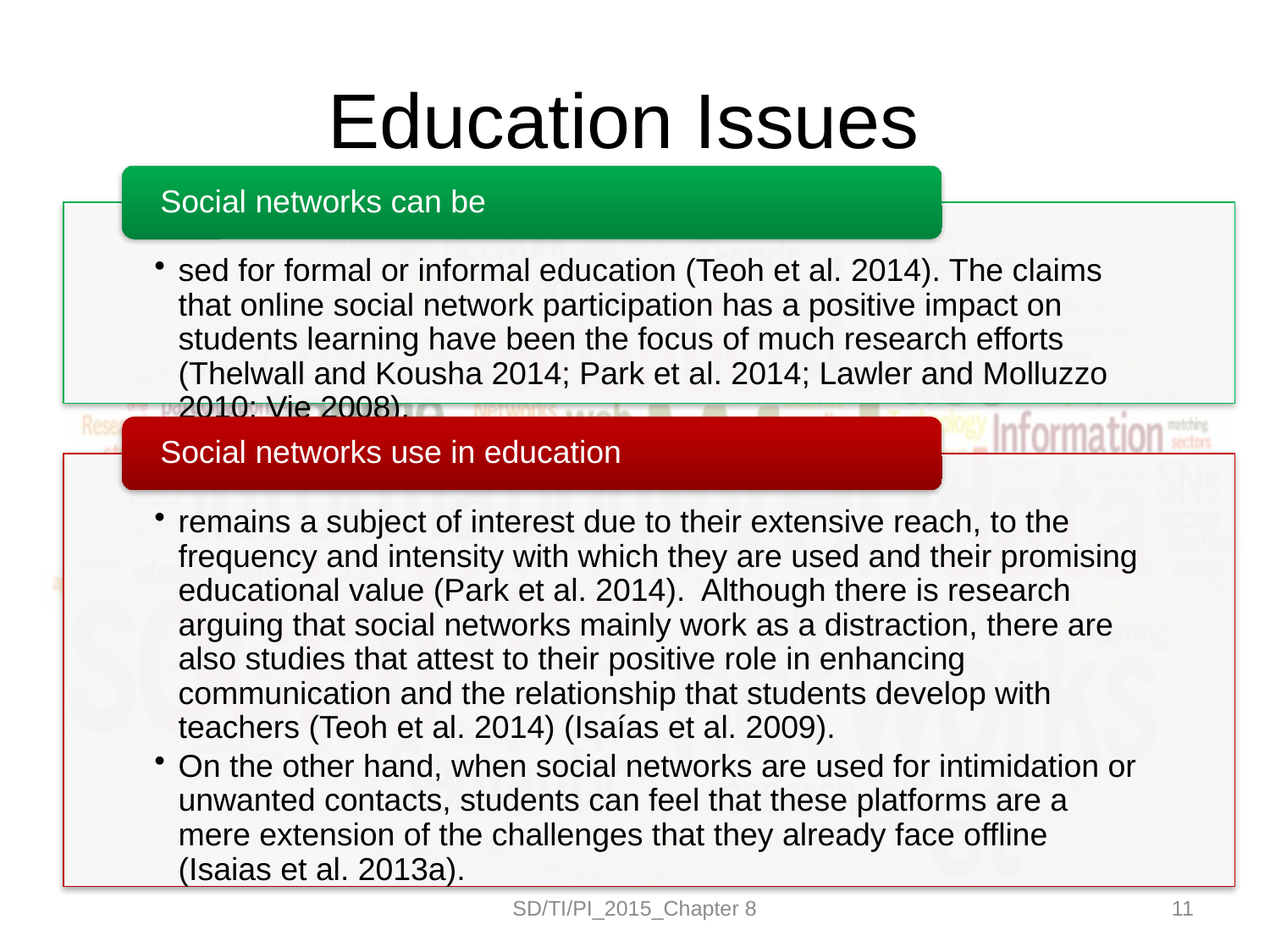

# Education Issues
sed for formal or informal education (Teoh et al. 2014). The claims that online social network participation has a positive impact on students learning have been the focus of much research efforts (Thelwall and Kousha 2014; Park et al. 2014; Lawler and Molluzzo 2010; Vie 2008).
Social networks can be
remains a subject of interest due to their extensive reach, to the frequency and intensity with which they are used and their promising educational value (Park et al. 2014).  Although there is research arguing that social networks mainly work as a distraction, there are also studies that attest to their positive role in enhancing communication and the relationship that students develop with teachers (Teoh et al. 2014) (Isaías et al. 2009).
On the other hand, when social networks are used for intimidation or unwanted contacts, students can feel that these platforms are a mere extension of the challenges that they already face offline (Isaias et al. 2013a).
Social networks use in education
SD/TI/PI_2015_Chapter 8
11